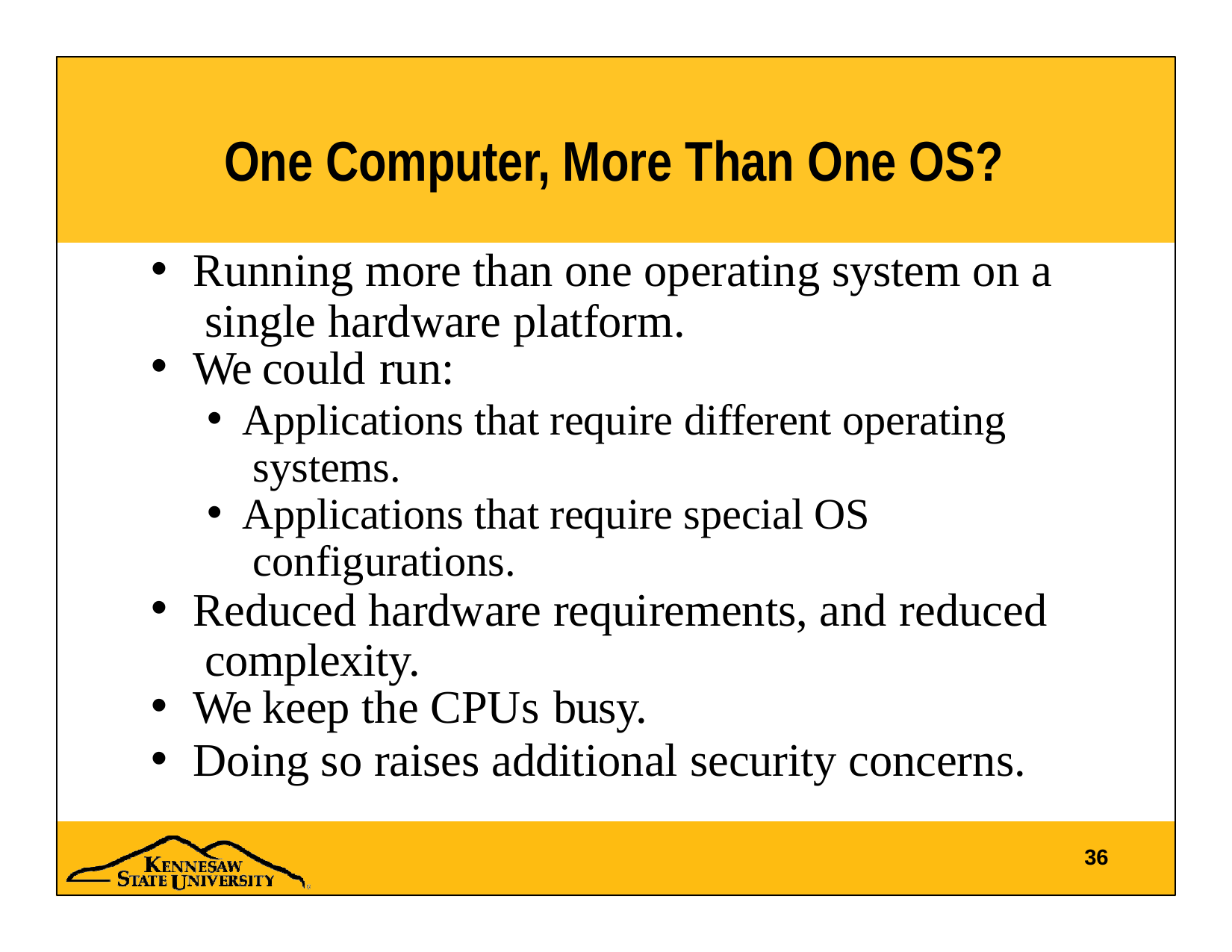

# One Computer, More Than One OS?
Running more than one operating system on a  single hardware platform.
We could run:
Applications that require different operating  systems.
Applications that require special OS  configurations.
Reduced hardware requirements, and reduced  complexity.
We keep the CPUs busy.
Doing so raises additional security concerns.

36